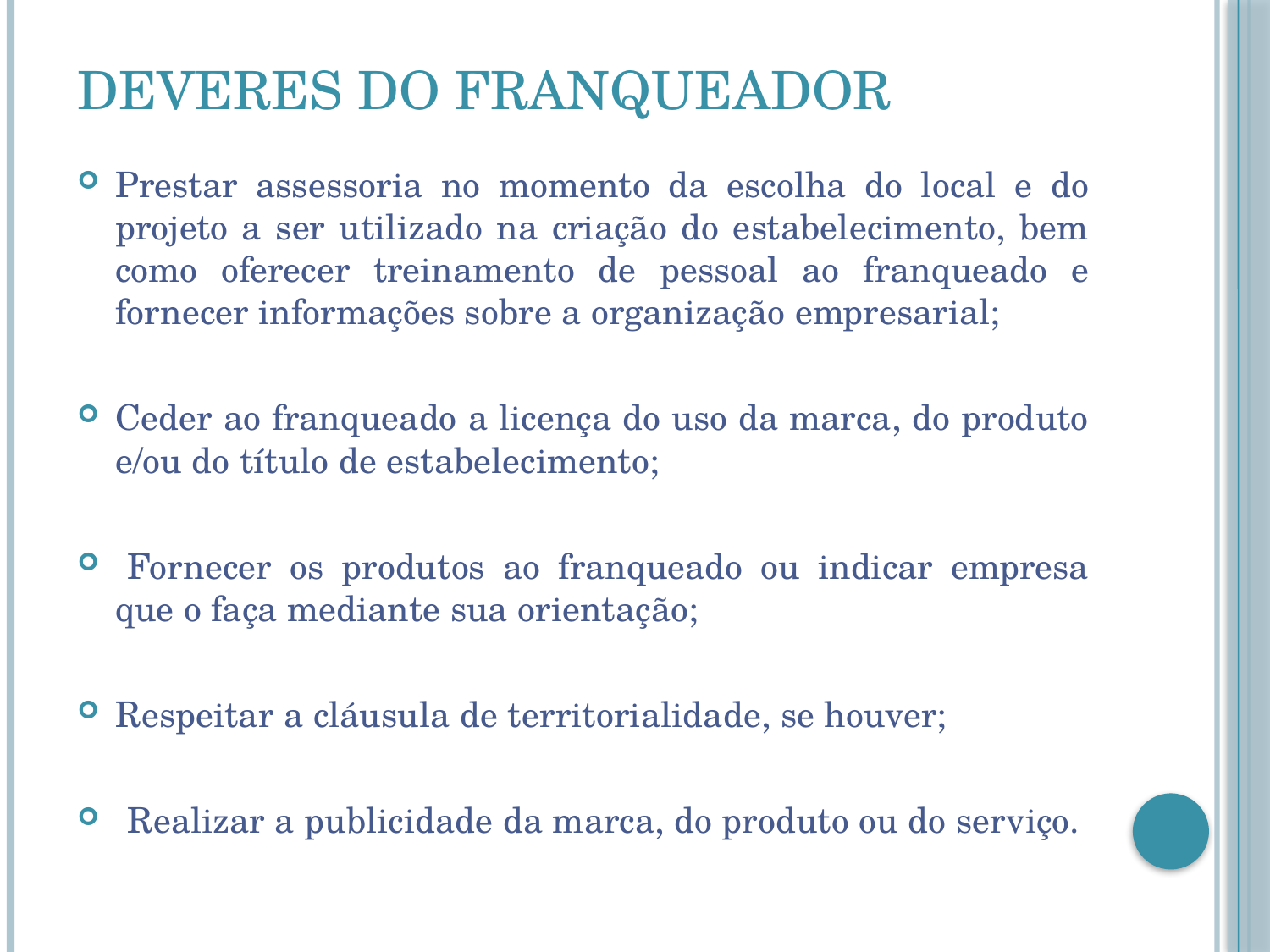

# Deveres do Franqueador
Prestar assessoria no momento da escolha do local e do projeto a ser utilizado na criação do estabelecimento, bem como oferecer treinamento de pessoal ao franqueado e fornecer informações sobre a organização empresarial;

Ceder ao franqueado a licença do uso da marca, do produto e/ou do título de estabelecimento;

 Fornecer os produtos ao franqueado ou indicar empresa que o faça mediante sua orientação;

Respeitar a cláusula de territorialidade, se houver;

 Realizar a publicidade da marca, do produto ou do serviço.